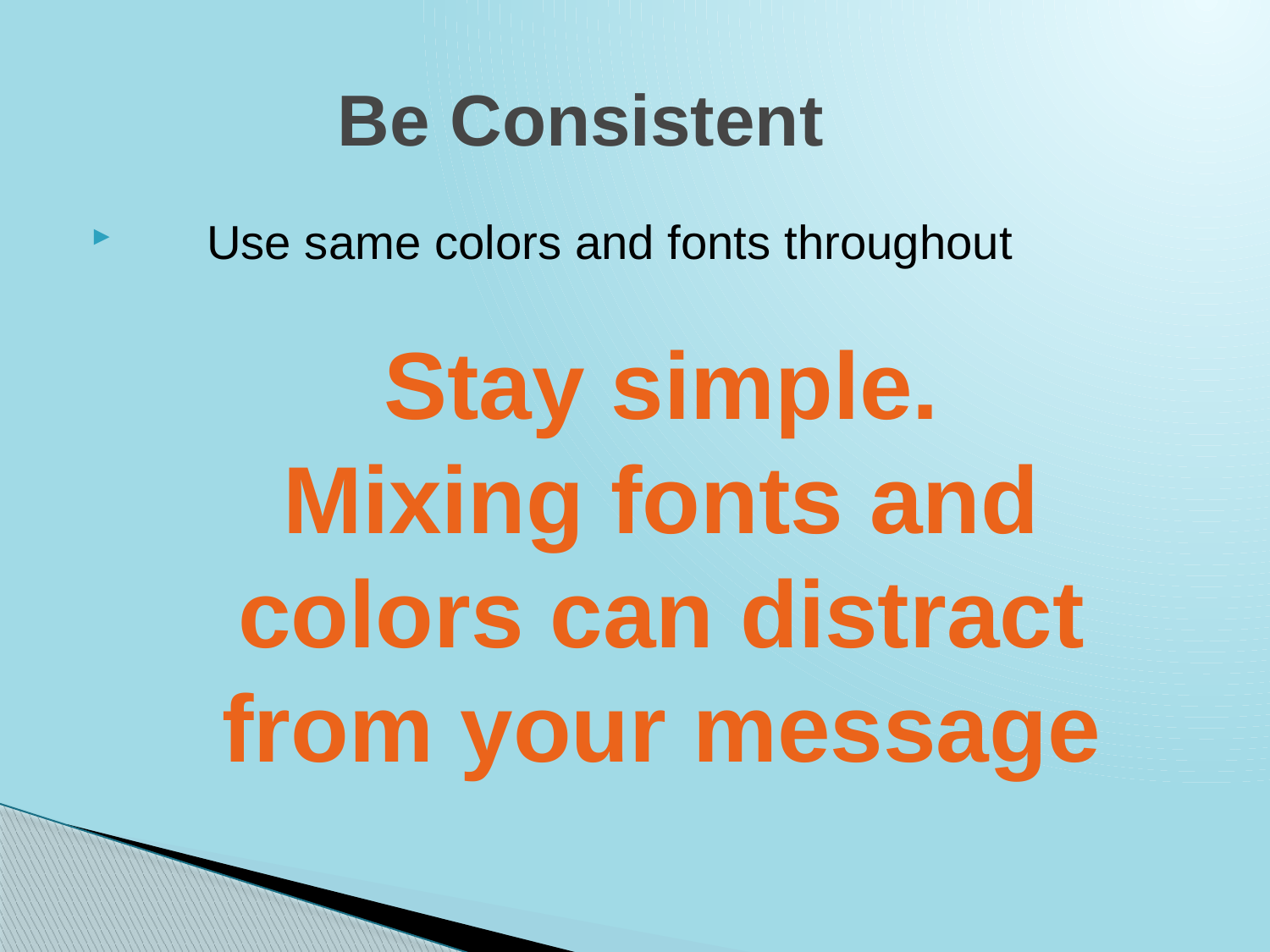

# Be Consistent
      Use same colors and fonts throughout
Stay simple.
Mixing fonts and colors can distract from your message